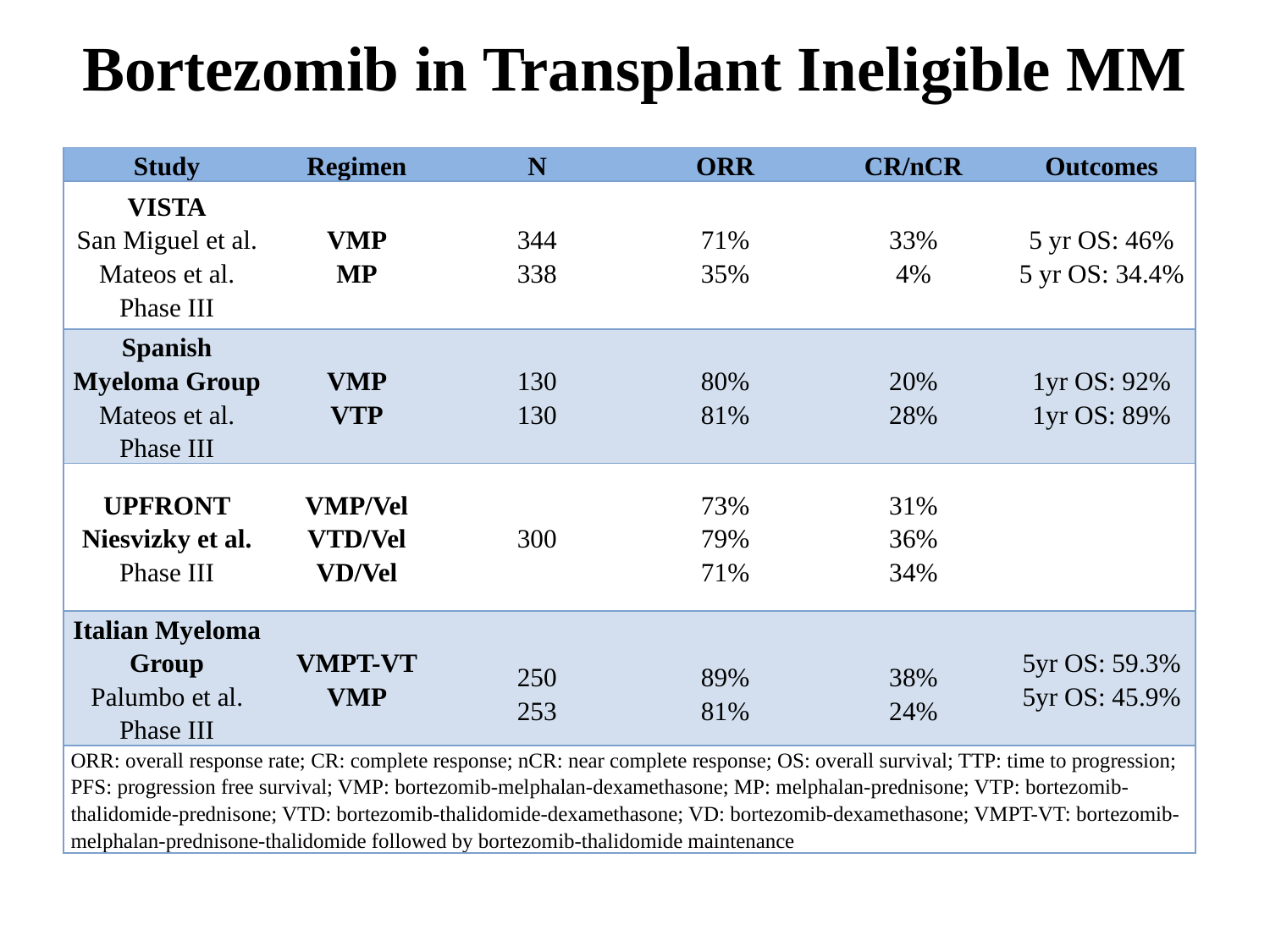

Bortezomib in Transplant Ineligible MM
| Study | Regimen | N | ORR | CR/nCR | Outcomes |
| --- | --- | --- | --- | --- | --- |
| VISTA San Miguel et al. Mateos et al. Phase III | VMP MP | 344 338 | 71% 35% | 33% 4% | 5 yr OS: 46% 5 yr OS: 34.4% |
| Spanish Myeloma Group Mateos et al. Phase III | VMP VTP | 130 130 | 80% 81% | 20% 28% | 1yr OS: 92% 1yr OS: 89% |
| UPFRONT Niesvizky et al. Phase III | VMP/Vel VTD/Vel VD/Vel | 300 | 73% 79% 71% | 31% 36% 34% |  |
| Italian Myeloma Group Palumbo et al. Phase III | VMPT-VT VMP | 250 253 | 89% 81% | 38% 24% | 5yr OS: 59.3% 5yr OS: 45.9% |
| ORR: overall response rate; CR: complete response; nCR: near complete response; OS: overall survival; TTP: time to progression; PFS: progression free survival; VMP: bortezomib-melphalan-dexamethasone; MP: melphalan-prednisone; VTP: bortezomib-thalidomide-prednisone; VTD: bortezomib-thalidomide-dexamethasone; VD: bortezomib-dexamethasone; VMPT-VT: bortezomib-melphalan-prednisone-thalidomide followed by bortezomib-thalidomide maintenance |  |  |  |  |  |